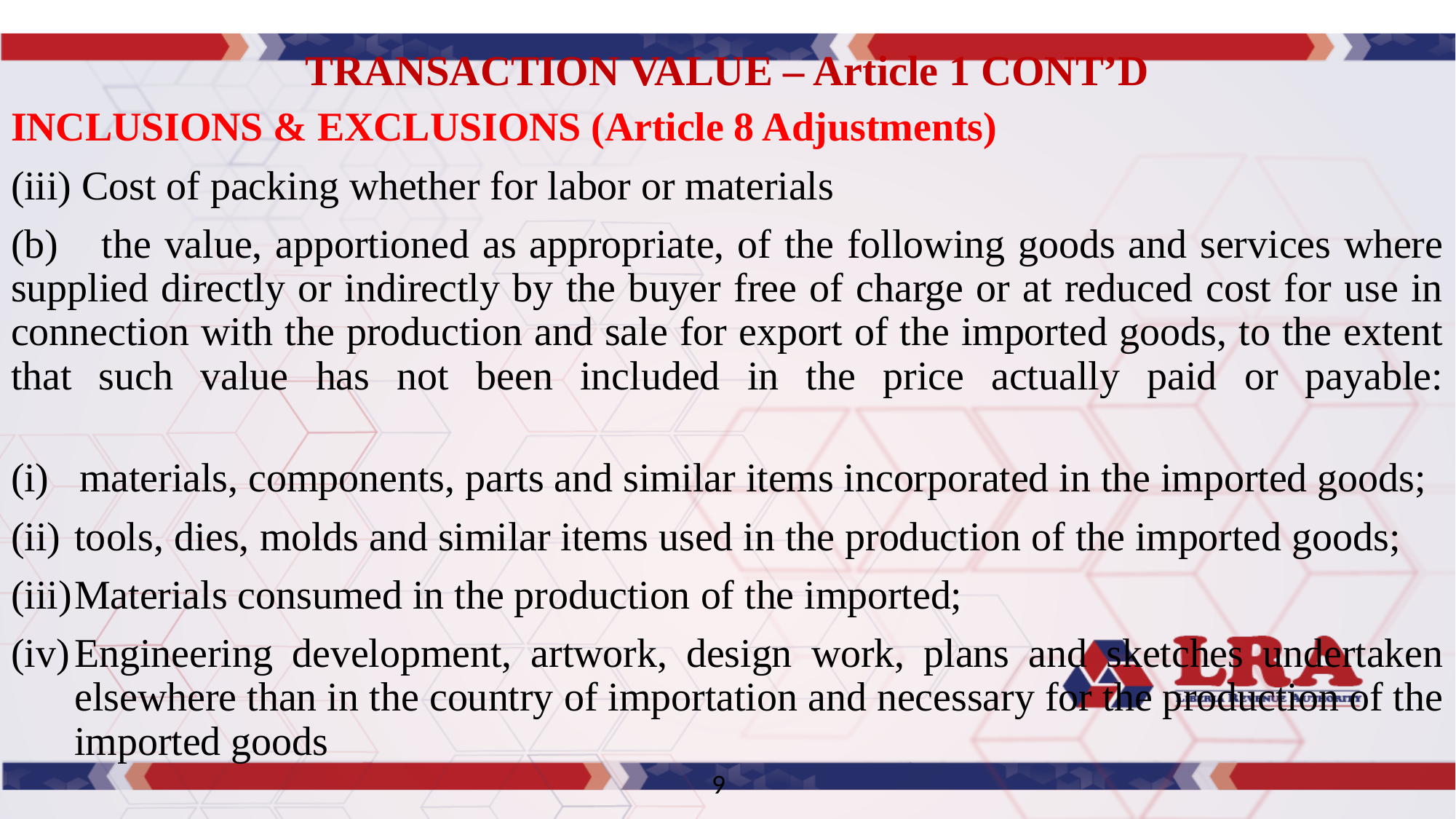

# TRANSACTION VALUE – Article 1 CONT’D
INCLUSIONS & EXCLUSIONS (Article 8 Adjustments)
(iii) Cost of packing whether for labor or materials
(b)    the value, apportioned as appropriate, of the following goods and services where supplied directly or indirectly by the buyer free of charge or at reduced cost for use in connection with the production and sale for export of the imported goods, to the extent that such value has not been included in the price actually paid or payable:
(i)   materials, components, parts and similar items incorporated in the imported goods;
tools, dies, molds and similar items used in the production of the imported goods;
Materials consumed in the production of the imported;
Engineering development, artwork, design work, plans and sketches undertaken elsewhere than in the country of importation and necessary for the production of the imported goods
9